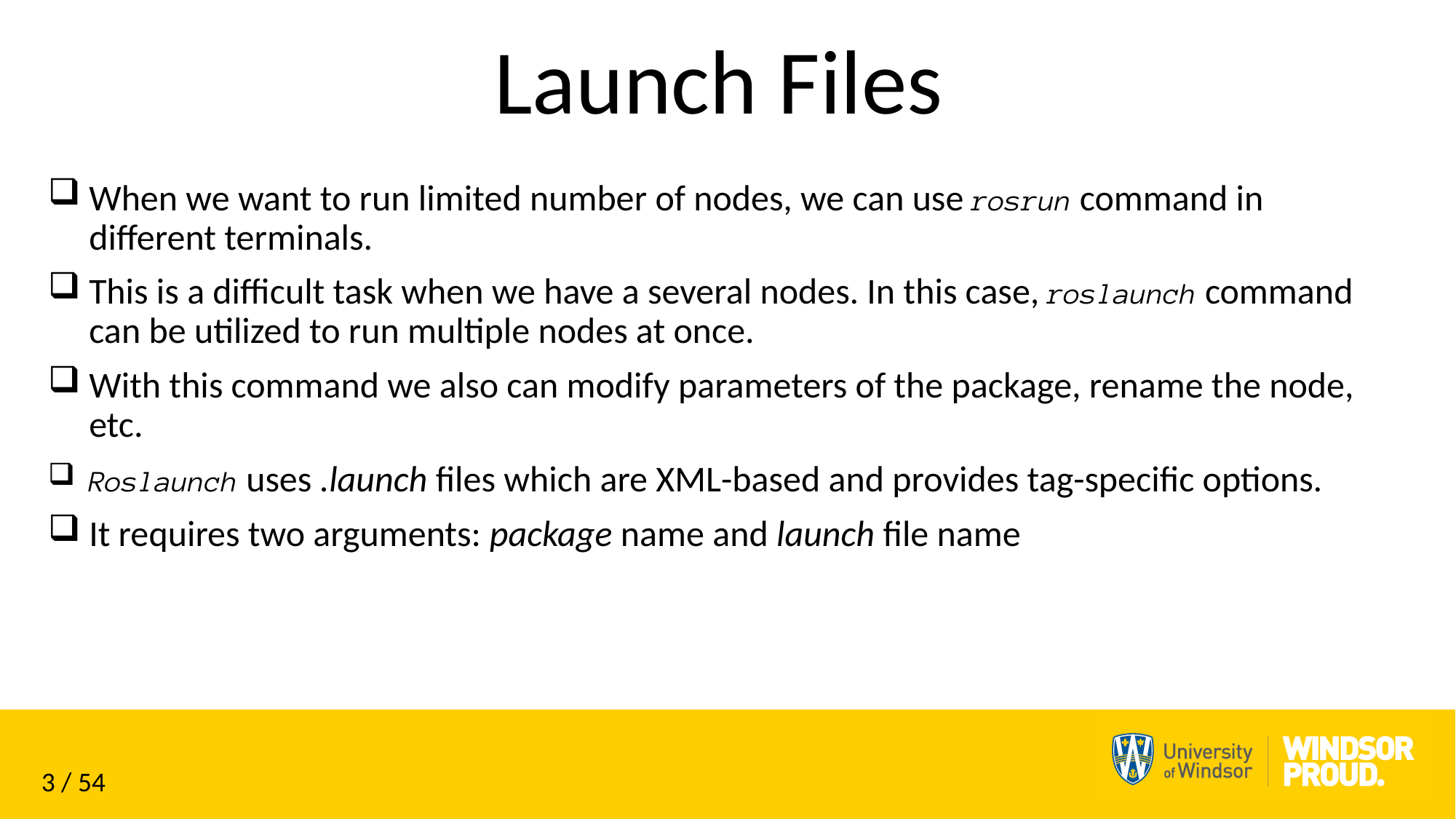

# Launch Files
When we want to run limited number of nodes, we can use rosrun command in different terminals.
This is a difficult task when we have a several nodes. In this case, roslaunch command can be utilized to run multiple nodes at once.
With this command we also can modify parameters of the package, rename the node, etc.
Roslaunch uses .launch files which are XML-based and provides tag-specific options.
It requires two arguments: package name and launch file name
3